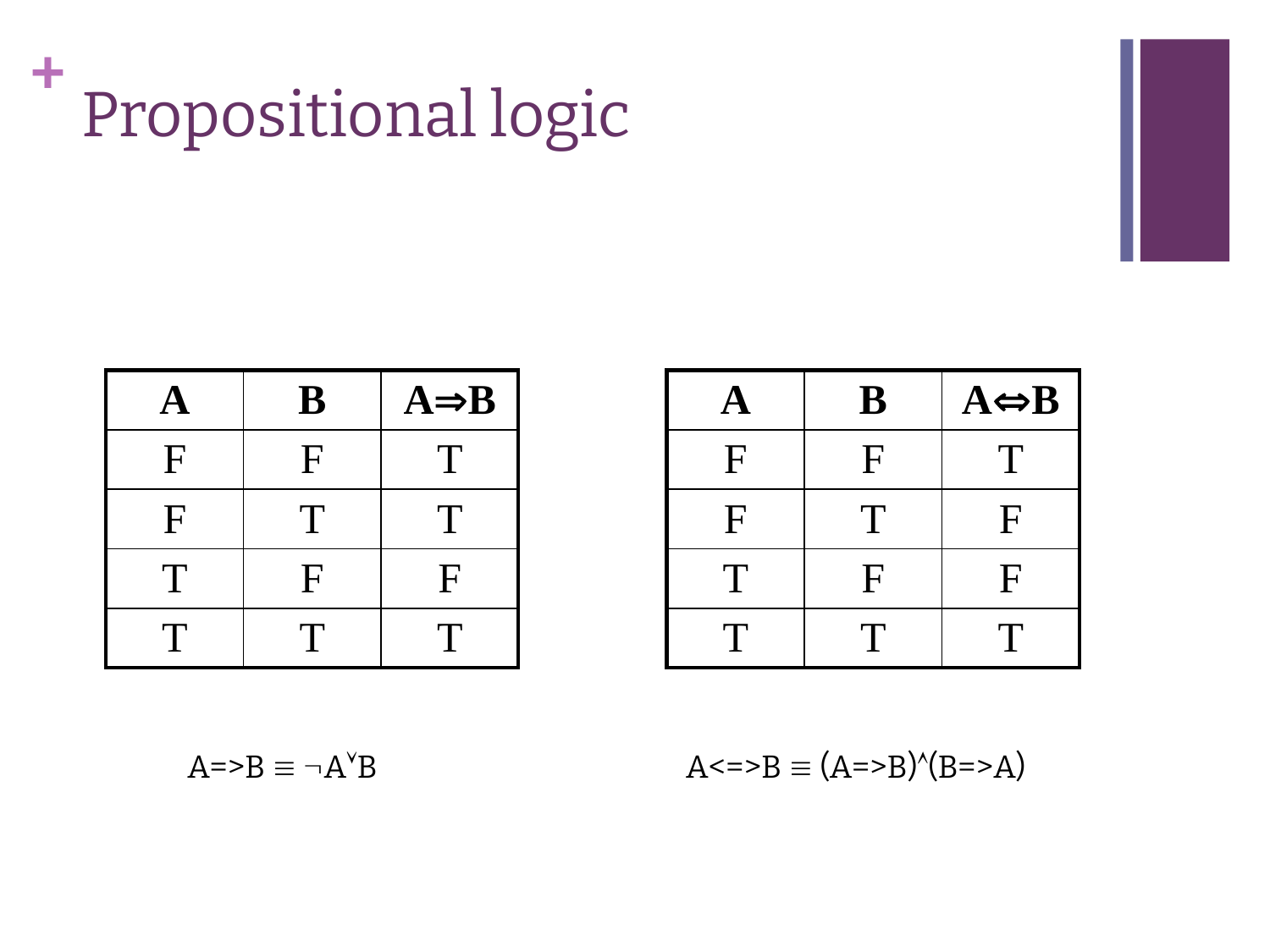

# Propositional logic
| A | B | A⇒B |
| --- | --- | --- |
| F | F | T |
| F | T | T |
| T | F | F |
| T | T | T |
| A | B | A⇔B |
| --- | --- | --- |
| F | F | T |
| F | T | F |
| T | F | F |
| T | T | T |
A=>B ≡ ¬A∨B
A<=>B ≡ (A=>B)∧(B=>A)